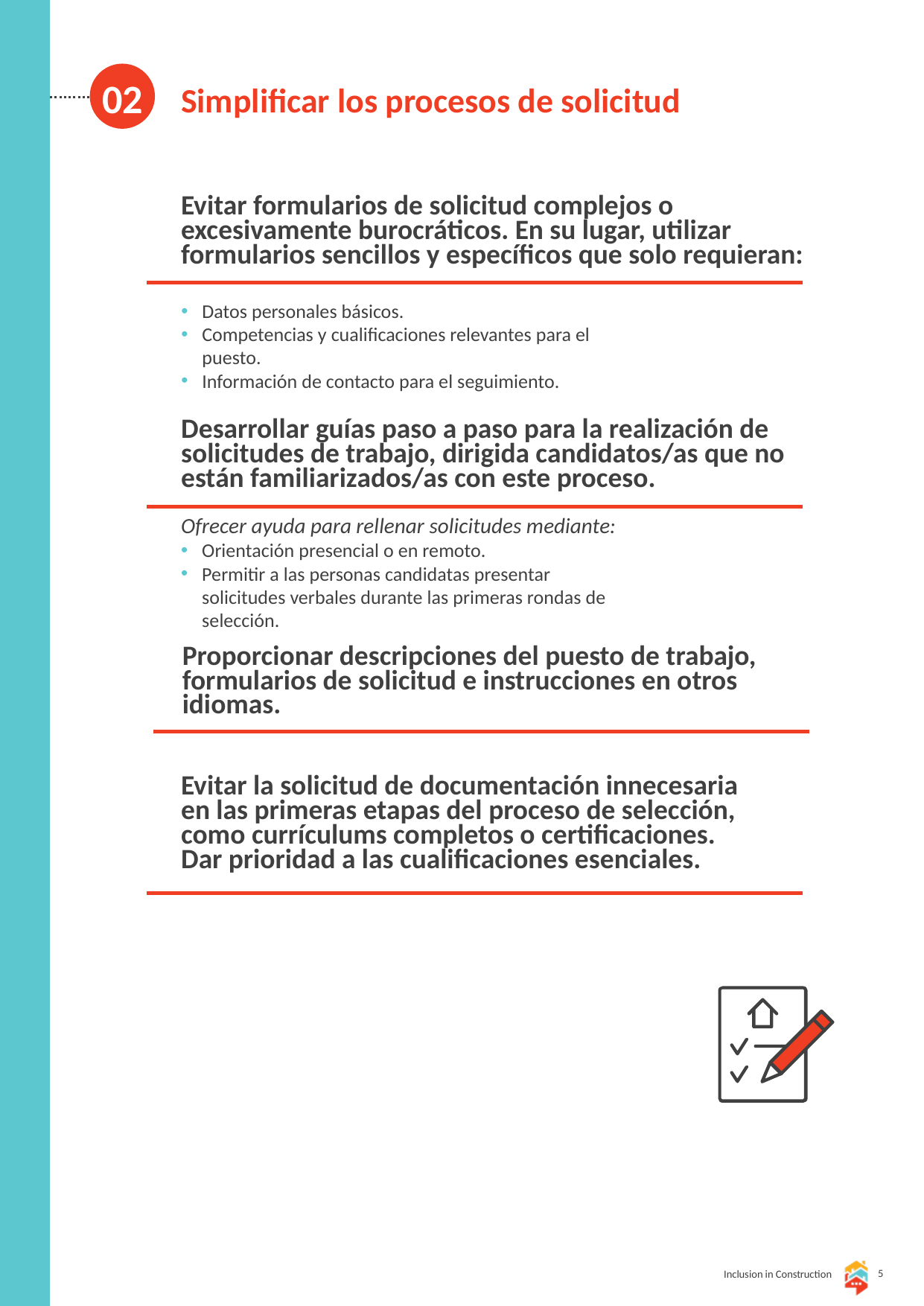

02
Simplificar los procesos de solicitud
Evitar formularios de solicitud complejos o excesivamente burocráticos. En su lugar, utilizar formularios sencillos y específicos que solo requieran:
Datos personales básicos.
Competencias y cualificaciones relevantes para el puesto.
Información de contacto para el seguimiento.
Desarrollar guías paso a paso para la realización de solicitudes de trabajo, dirigida candidatos/as que no están familiarizados/as con este proceso.
Ofrecer ayuda para rellenar solicitudes mediante:
Orientación presencial o en remoto.
Permitir a las personas candidatas presentar solicitudes verbales durante las primeras rondas de selección.
Proporcionar descripciones del puesto de trabajo, formularios de solicitud e instrucciones en otros idiomas.
Evitar la solicitud de documentación innecesaria en las primeras etapas del proceso de selección, como currículums completos o certificaciones. Dar prioridad a las cualificaciones esenciales.

5